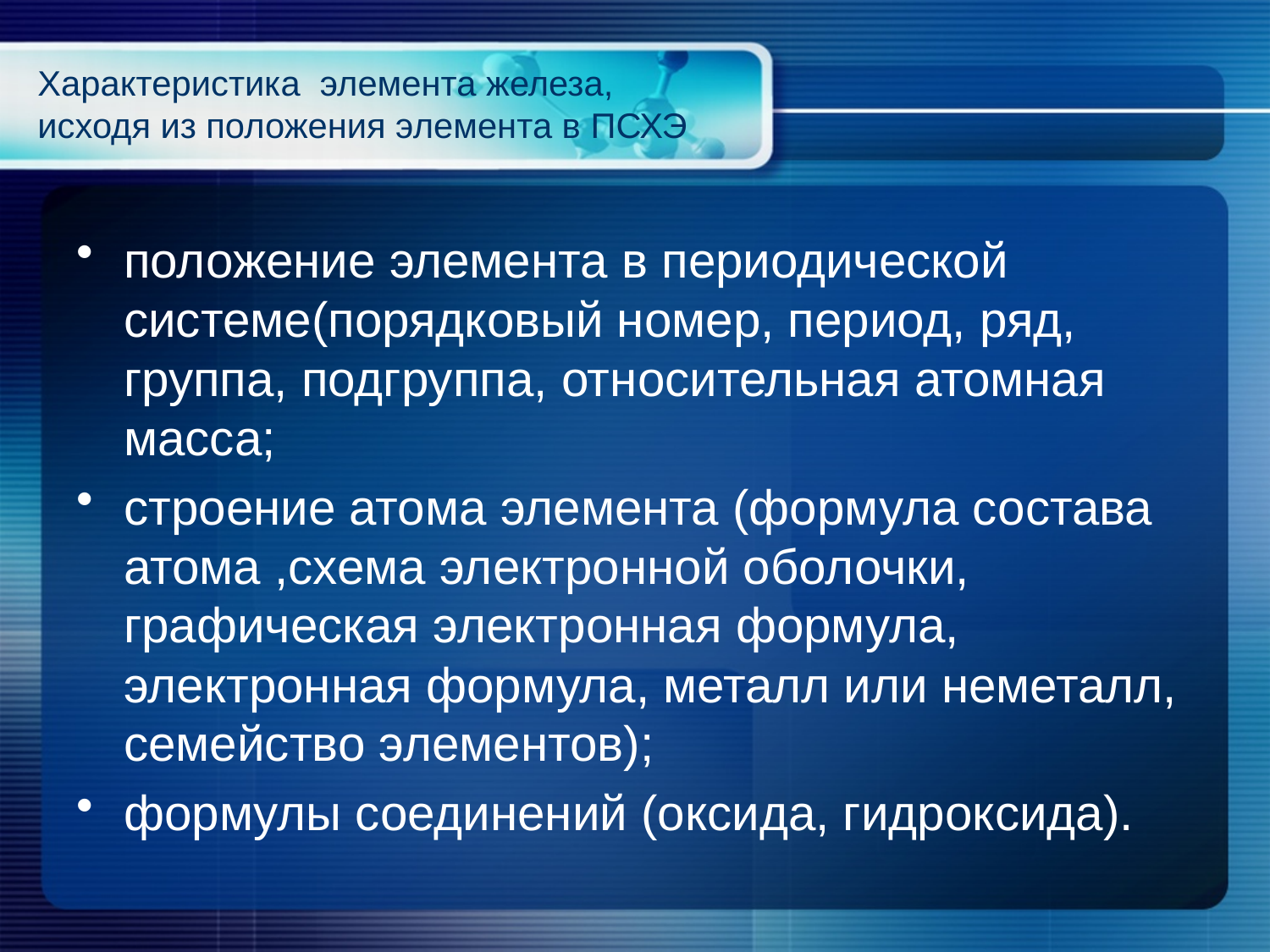

# Характеристика  элемента железа, исходя из положения элемента в ПСХЭ
положение элемента в периодической системе(порядковый номер, период, ряд, группа, подгруппа, относительная атомная масса;
строение атома элемента (формула состава атома ,схема электронной оболочки, графическая электронная формула, электронная формула, металл или неметалл, семейство элементов);
формулы соединений (оксида, гидроксида).